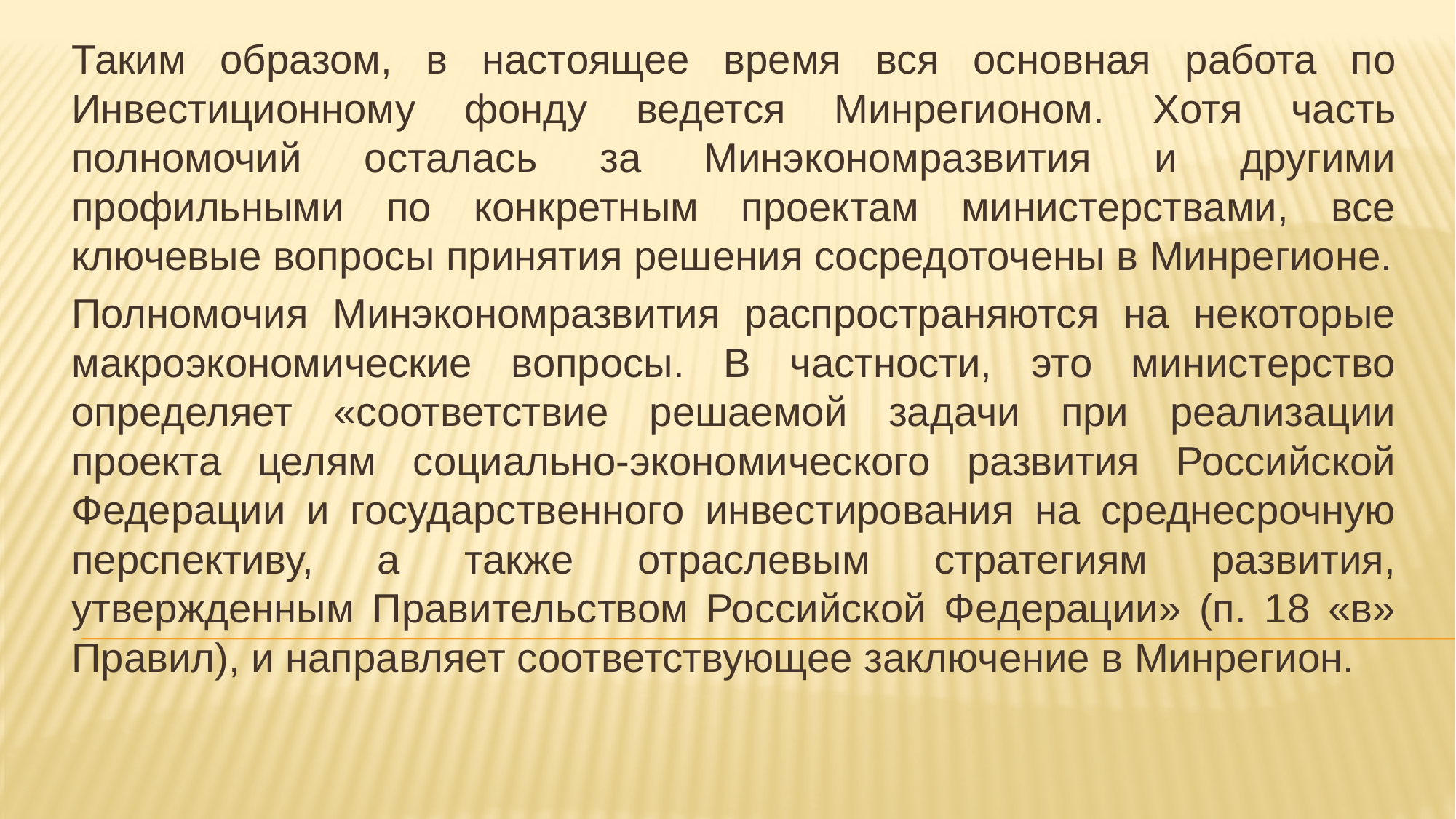

Таким образом, в настоящее время вся основная работа по Инвестиционному фонду ведется Минрегионом. Хотя часть полномочий осталась за Минэкономразвития и другими профильными по конкретным проектам министерствами, все ключевые вопросы принятия решения сосредоточены в Минрегионе.
Полномочия Минэкономразвития распространяются на некоторые макроэкономические вопросы. В частности, это министерство определяет «соответствие решаемой задачи при реализации проекта целям социально-экономического развития Российской Федерации и государственного инвестирования на среднесрочную перспективу, а также отраслевым стратегиям развития, утвержденным Правительством Российской Федерации» (п. 18 «в» Правил), и направляет соответствующее заключение в Минрегион.